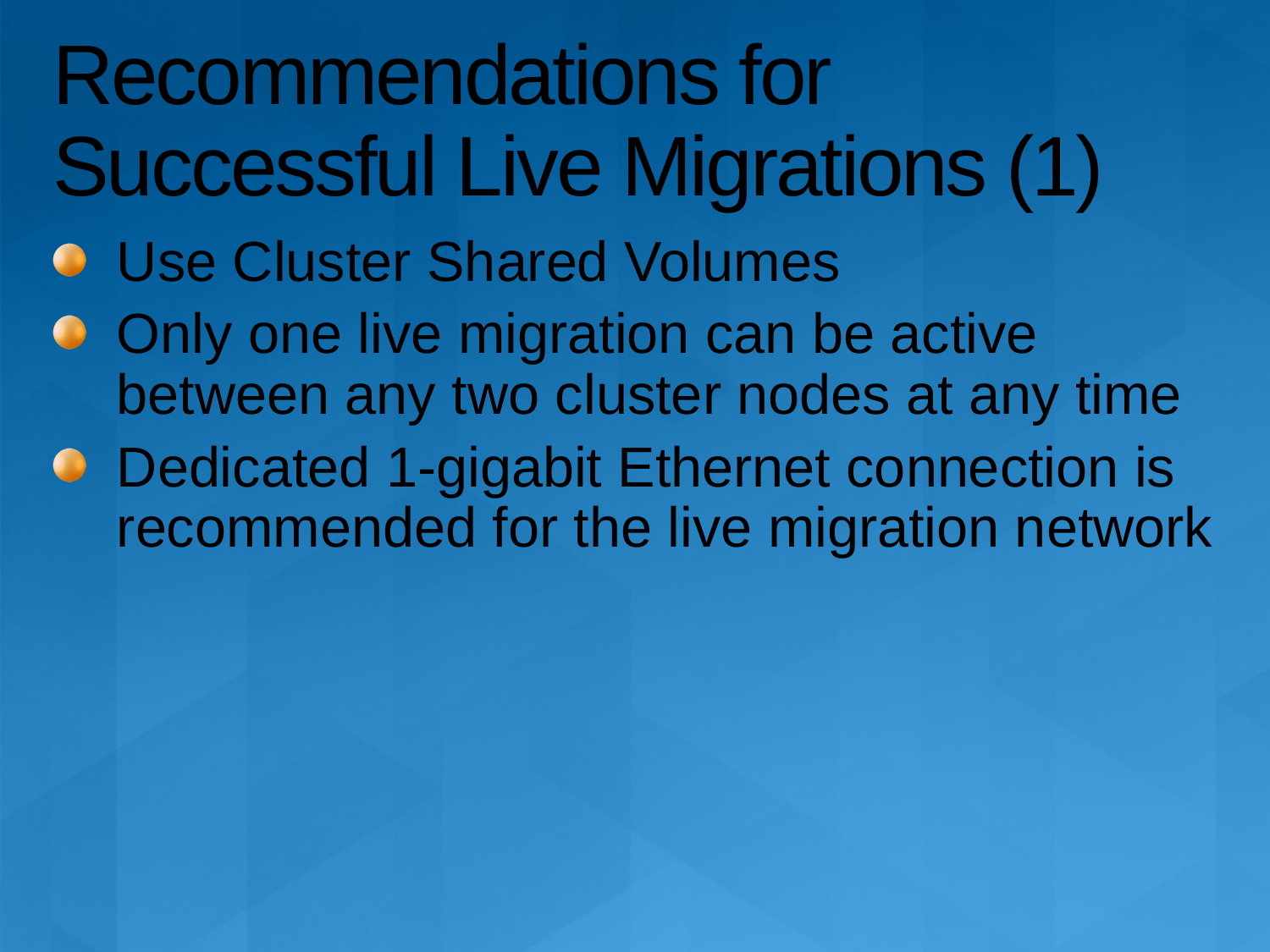

# Recommendations for Successful Live Migrations (1)
Use Cluster Shared Volumes
Only one live migration can be active between any two cluster nodes at any time
Dedicated 1-gigabit Ethernet connection is recommended for the live migration network